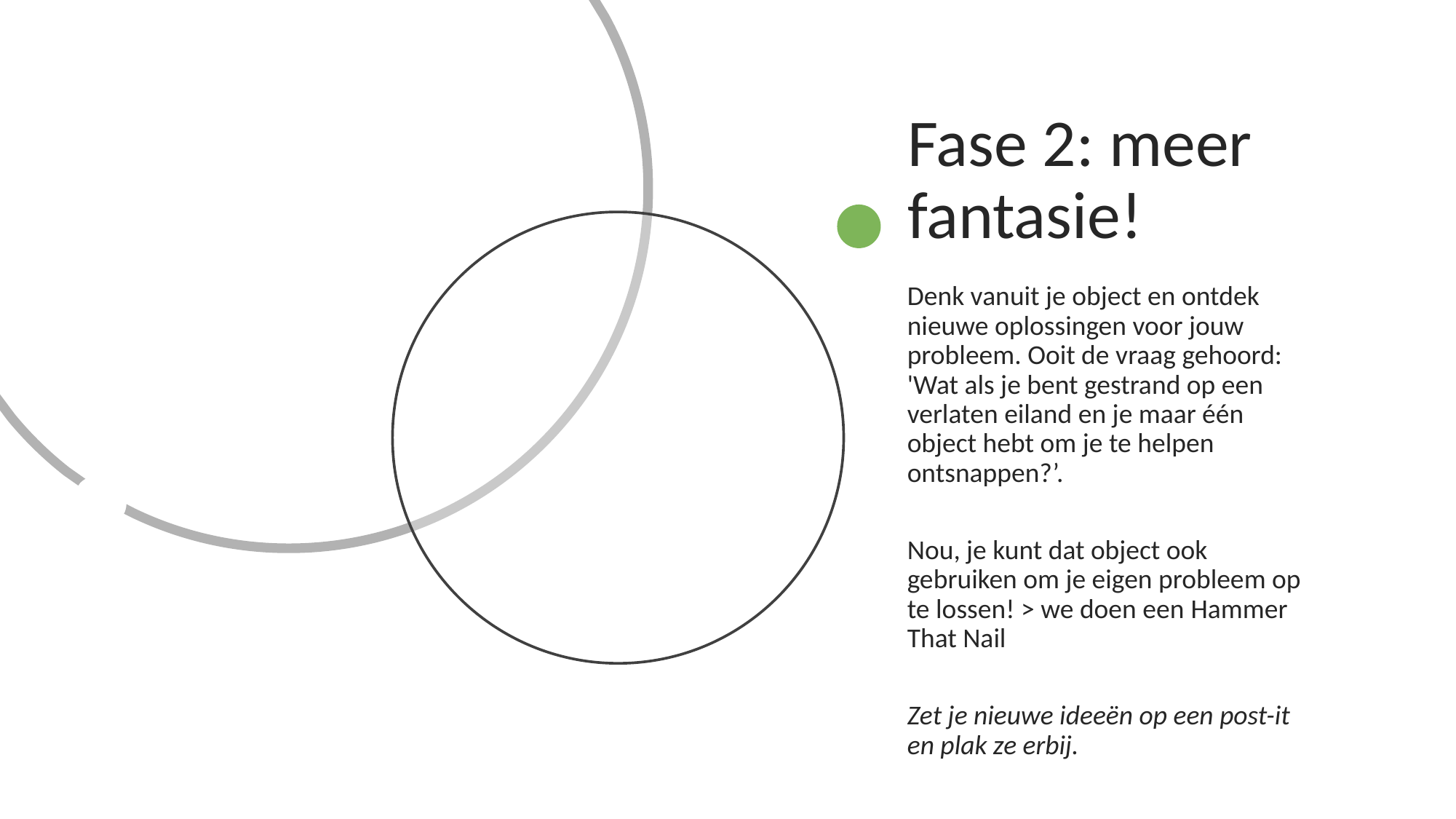

# Fase 2: meer fantasie!

Denk vanuit je object en ontdek nieuwe oplossingen voor jouw probleem. Ooit de vraag gehoord: 'Wat als je bent gestrand op een verlaten eiland en je maar één object hebt om je te helpen ontsnappen?’.

Nou, je kunt dat object ook gebruiken om je eigen probleem op te lossen! > we doen een Hammer That Nail

Zet je nieuwe ideeën op een post-it en plak ze erbij.